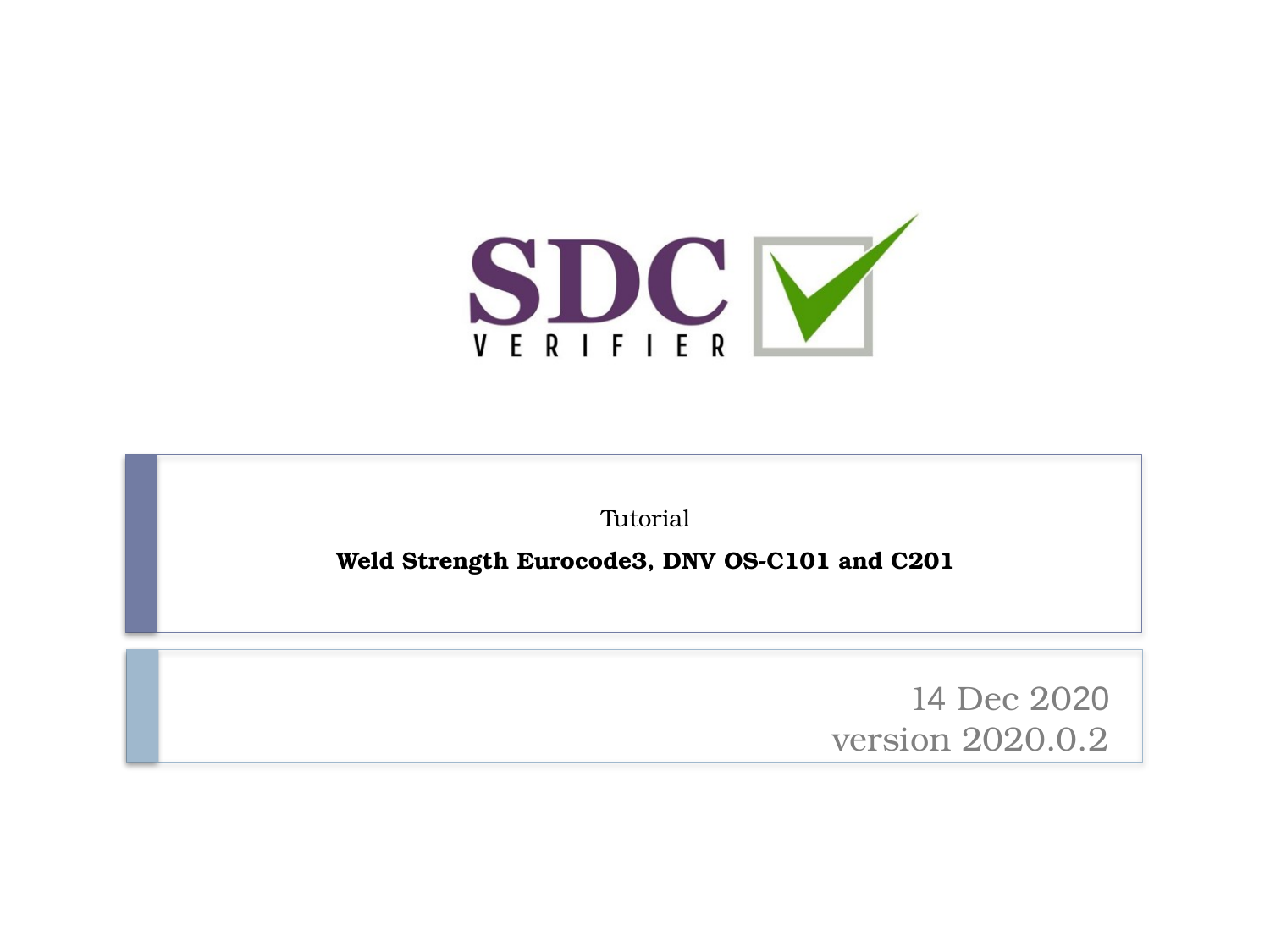

# Tutorial Weld Strength Eurocode3, DNV OS-C101 and C201
14 Dec 2020
version 2020.0.2